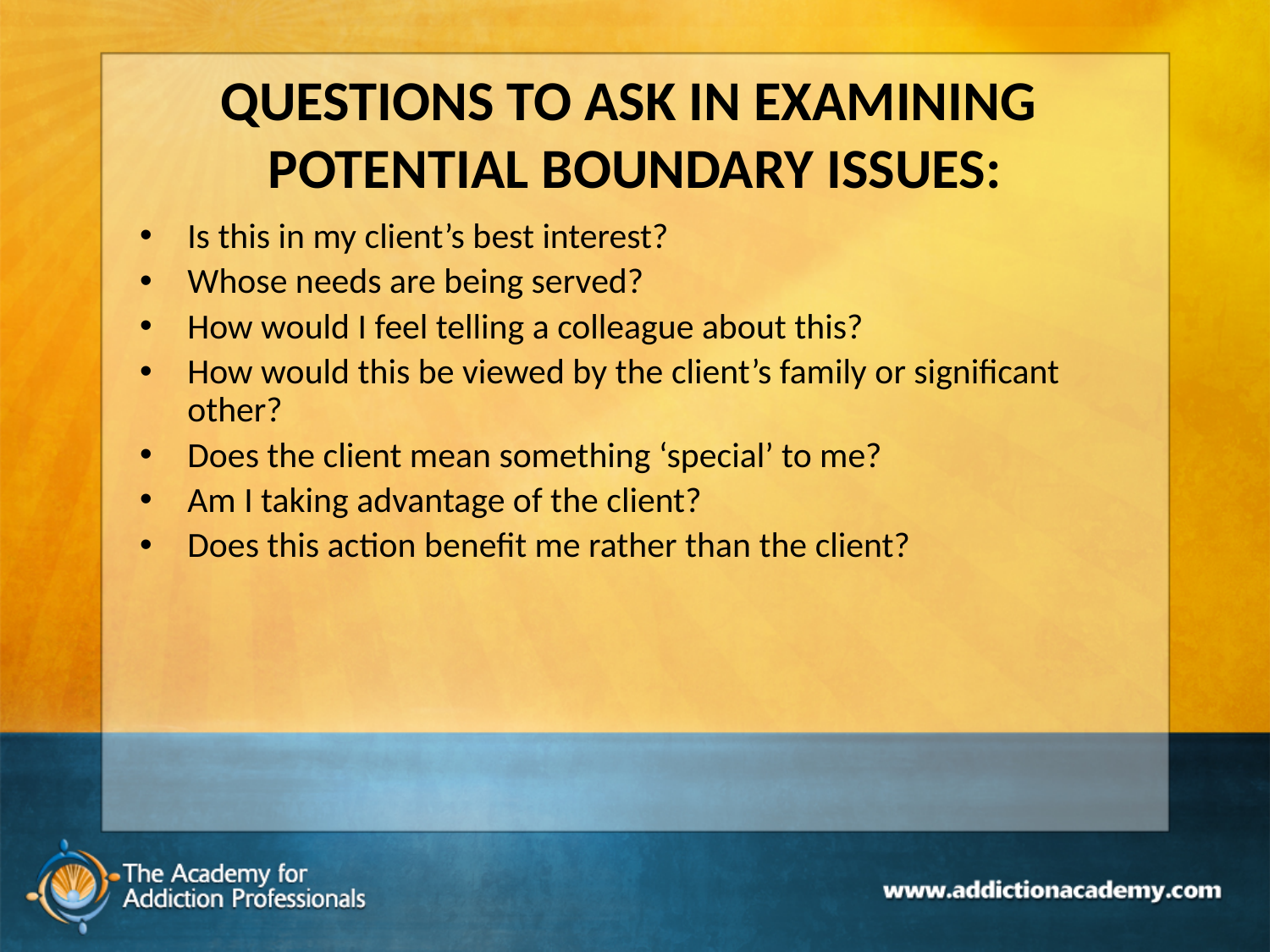

# QUESTIONS TO ASK IN EXAMINING POTENTIAL BOUNDARY ISSUES:
Is this in my client’s best interest?
Whose needs are being served?
How would I feel telling a colleague about this?
How would this be viewed by the client’s family or significant other?
Does the client mean something ‘special’ to me?
Am I taking advantage of the client?
Does this action benefit me rather than the client?